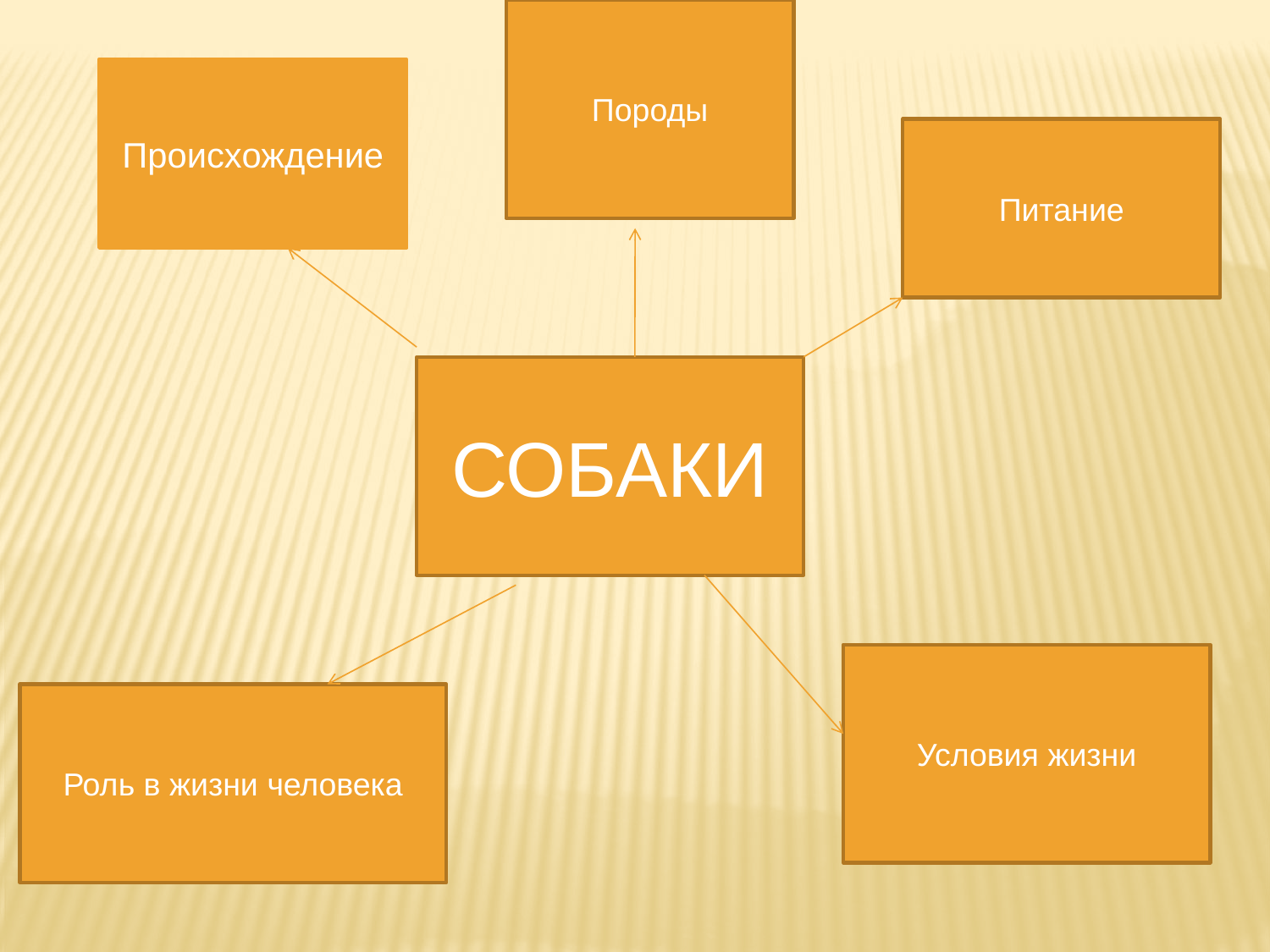

Породы
Происхождение
Питание
СОБАКИ
Условия жизни
Роль в жизни человека